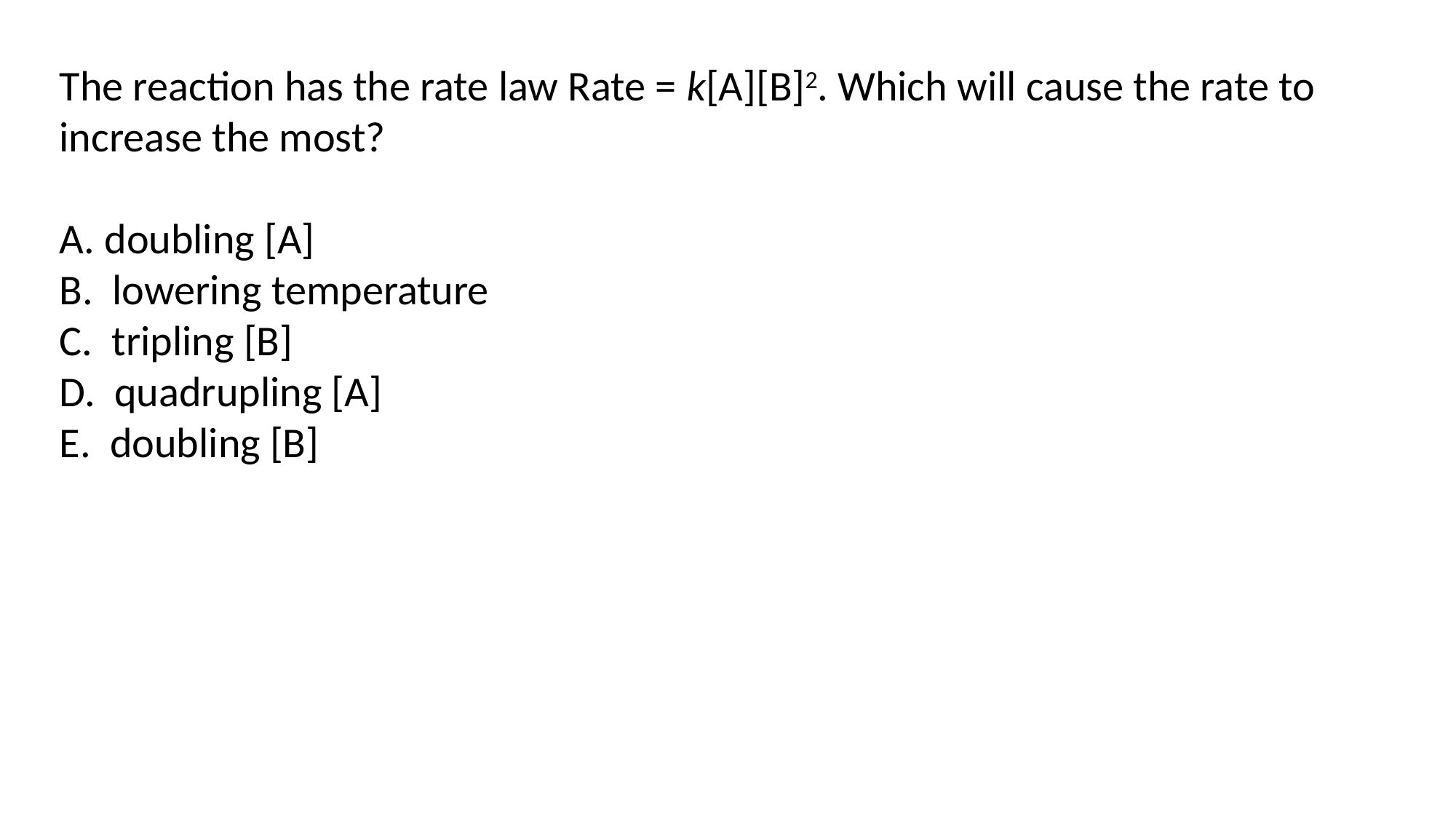

The reaction has the rate law Rate = k[A][B]2. Which will cause the rate to increase the most?

A. doubling [A]
B.  lowering temperature
C.  tripling [B]
D.  quadrupling [A]
E.  doubling [B]